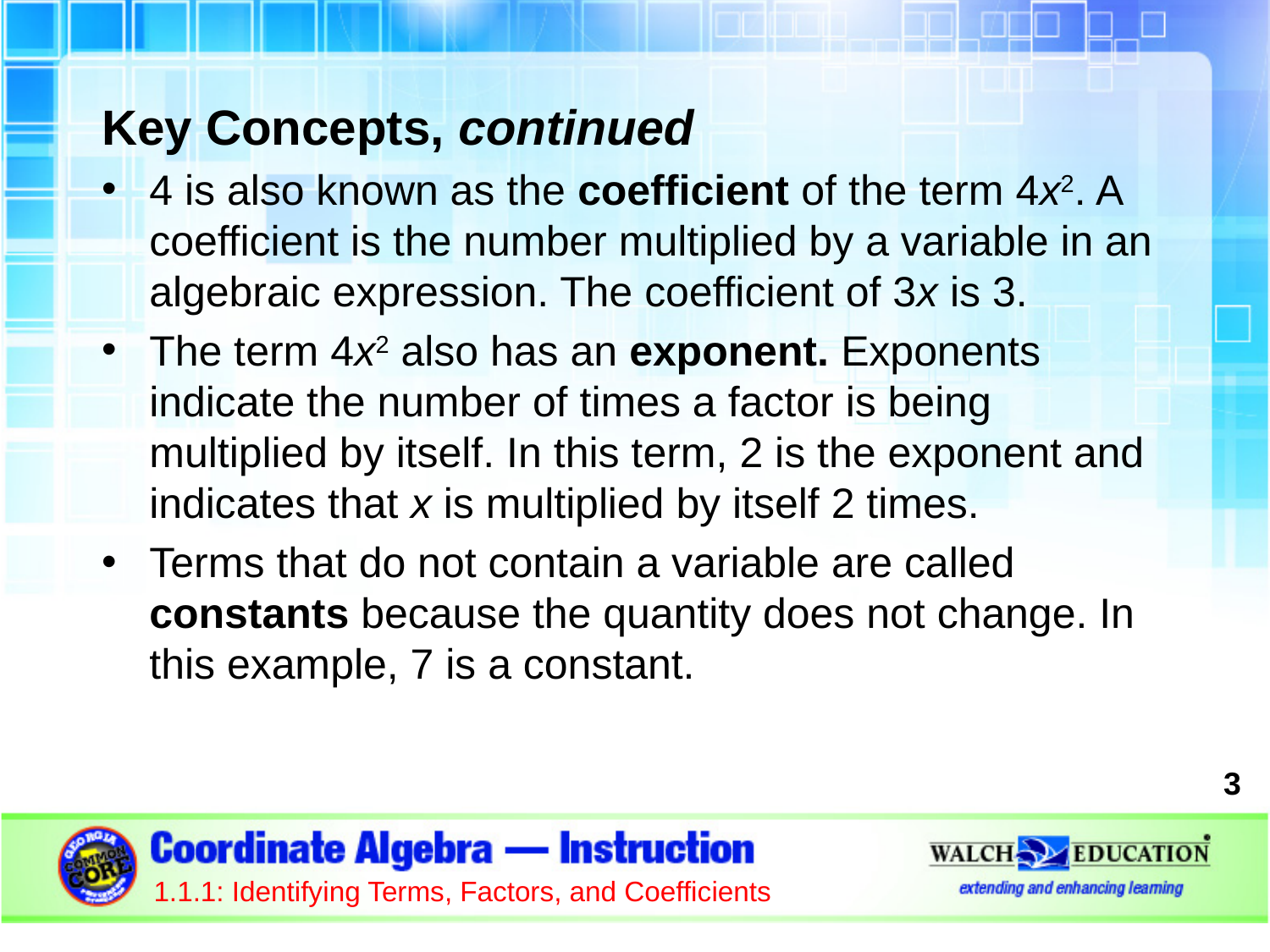

Key Concepts, continued
4 is also known as the coefficient of the term 4x2. A coefficient is the number multiplied by a variable in an algebraic expression. The coefficient of 3x is 3.
The term 4x2 also has an exponent. Exponents indicate the number of times a factor is being multiplied by itself. In this term, 2 is the exponent and indicates that x is multiplied by itself 2 times.
Terms that do not contain a variable are called constants because the quantity does not change. In this example, 7 is a constant.

3
1.1.1: Identifying Terms, Factors, and Coefficients